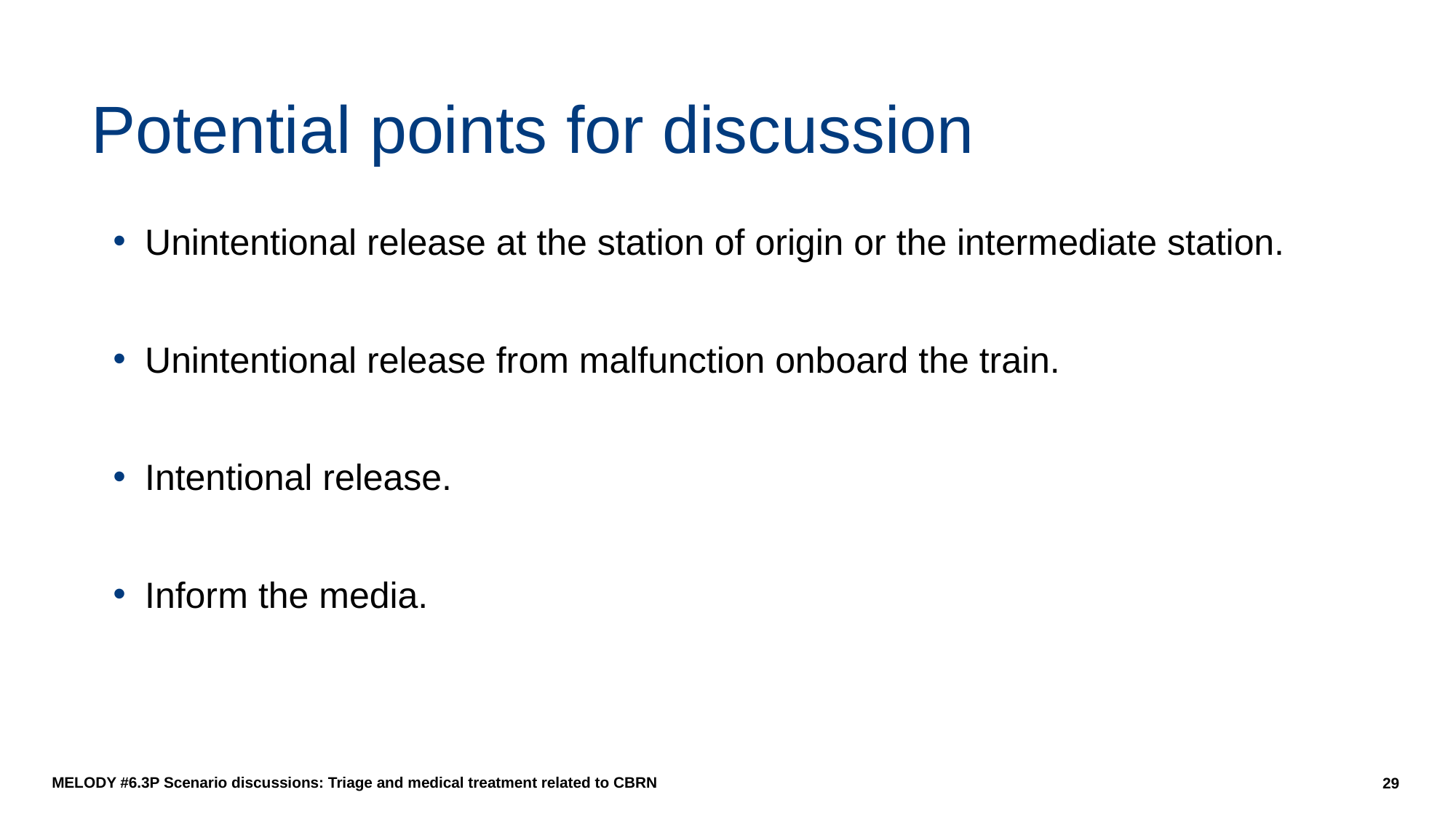

# Potential points for discussion
Unintentional release at the station of origin or the intermediate station.

Unintentional release from malfunction onboard the train.

Intentional release.

Inform the media.
MELODY #6.3P Scenario discussions: Triage and medical treatment related to CBRN
29